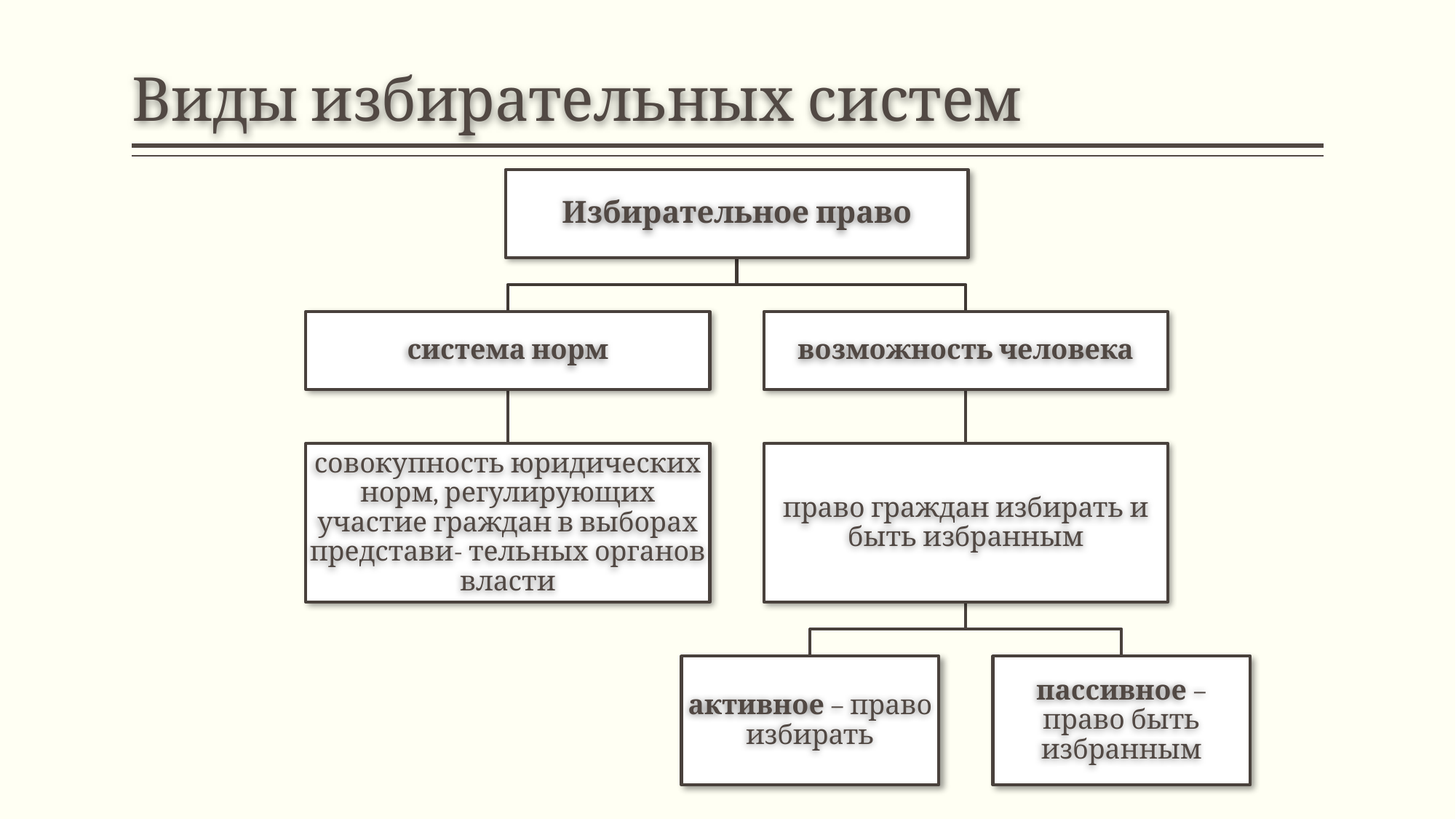

# Виды избирательных систем

Избирательное право

система норм

возможность человека

совокупность юридических норм, регулирующих участие граждан в выборах представи- тельных органов власти

право граждан избирать и быть избранным

активное – право избирать

пассивное – право быть избранным